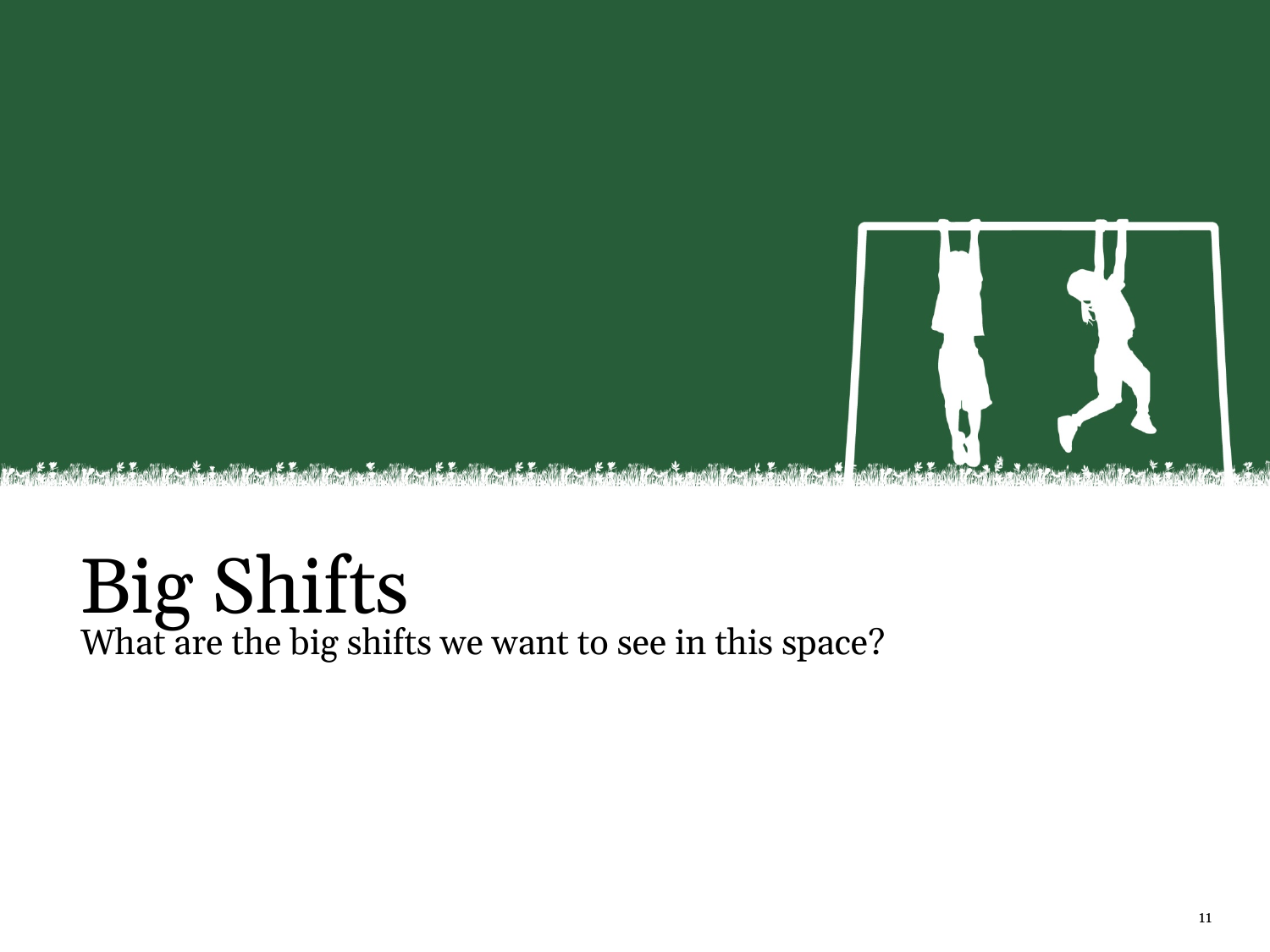

# Big Shifts What are the big shifts we want to see in this space?
11